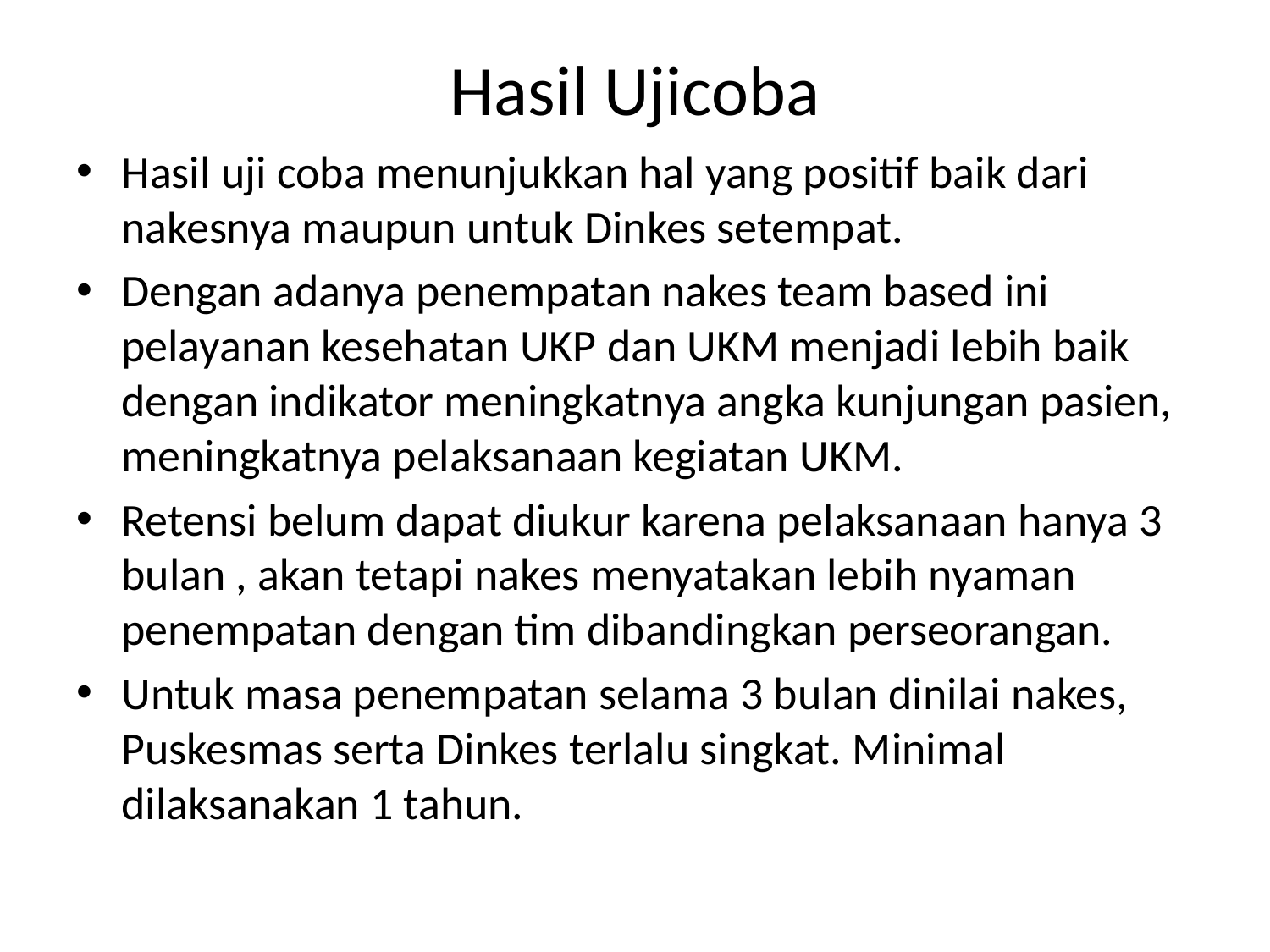

# Hasil Ujicoba
Hasil uji coba menunjukkan hal yang positif baik dari nakesnya maupun untuk Dinkes setempat.
Dengan adanya penempatan nakes team based ini pelayanan kesehatan UKP dan UKM menjadi lebih baik dengan indikator meningkatnya angka kunjungan pasien, meningkatnya pelaksanaan kegiatan UKM.
Retensi belum dapat diukur karena pelaksanaan hanya 3 bulan , akan tetapi nakes menyatakan lebih nyaman penempatan dengan tim dibandingkan perseorangan.
Untuk masa penempatan selama 3 bulan dinilai nakes, Puskesmas serta Dinkes terlalu singkat. Minimal dilaksanakan 1 tahun.